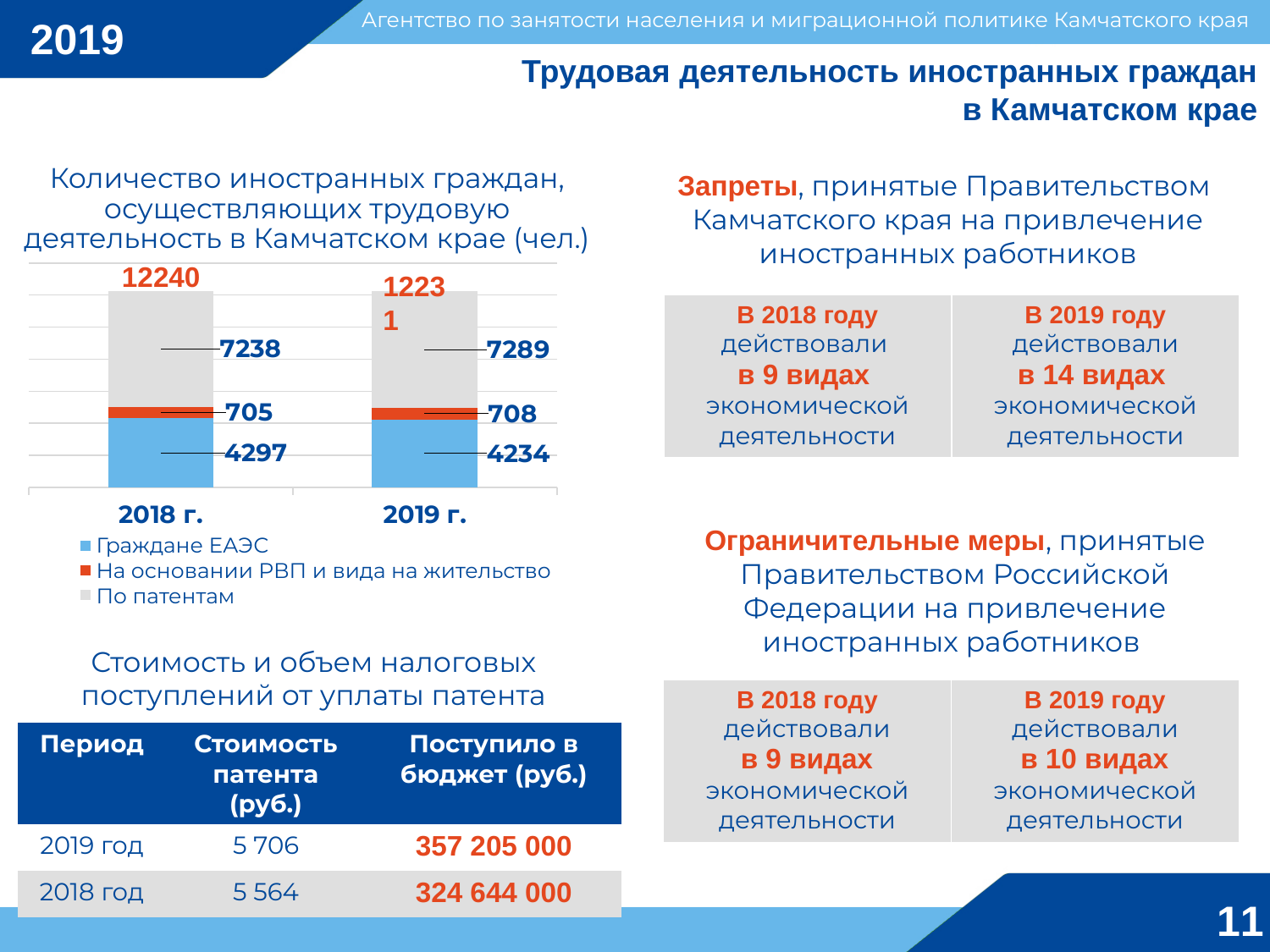

Агентство по занятости населения и миграционной политике Камчатского края
2019
Трудовая деятельность иностранных граждан
в Камчатском крае
Количество иностранных граждан, осуществляющих трудовую деятельность в Камчатском крае (чел.)
Запреты, принятые Правительством  Камчатского края на привлечение иностранных работников
12240

### Chart

| Category | Граждане ЕАЭС | На основании РВП и вида на жительство | Из них по патентам |
|---|---|---|---|
| 2018 г. | 4297.0 | 705.0 | 7238.0 |
| 2019 г. | 4234.0 | 708.0 | 7289.0 |
12231
| В 2018 году действовали в 9 видах экономической деятельности | В 2019 году действовали в 14 видах экономической деятельности |
| --- | --- |
Ограничительные меры, принятые Правительством Российской Федерации на привлечение иностранных работников
Граждане ЕАЭС
На основании РВП и вида на жительство
По патентам

Стоимость и объем налоговых поступлений от уплаты патента
| В 2018 году действовали в 9 видах экономической деятельности | В 2019 году действовали в 10 видах экономической деятельности |
| --- | --- |
| Период | Стоимость патента (руб.) | Поступило в бюджет (руб.) |
| --- | --- | --- |
| 2019 год | 5 706 | 357 205 000 |
| 2018 год | 5 564 | 324 644 000 |
11